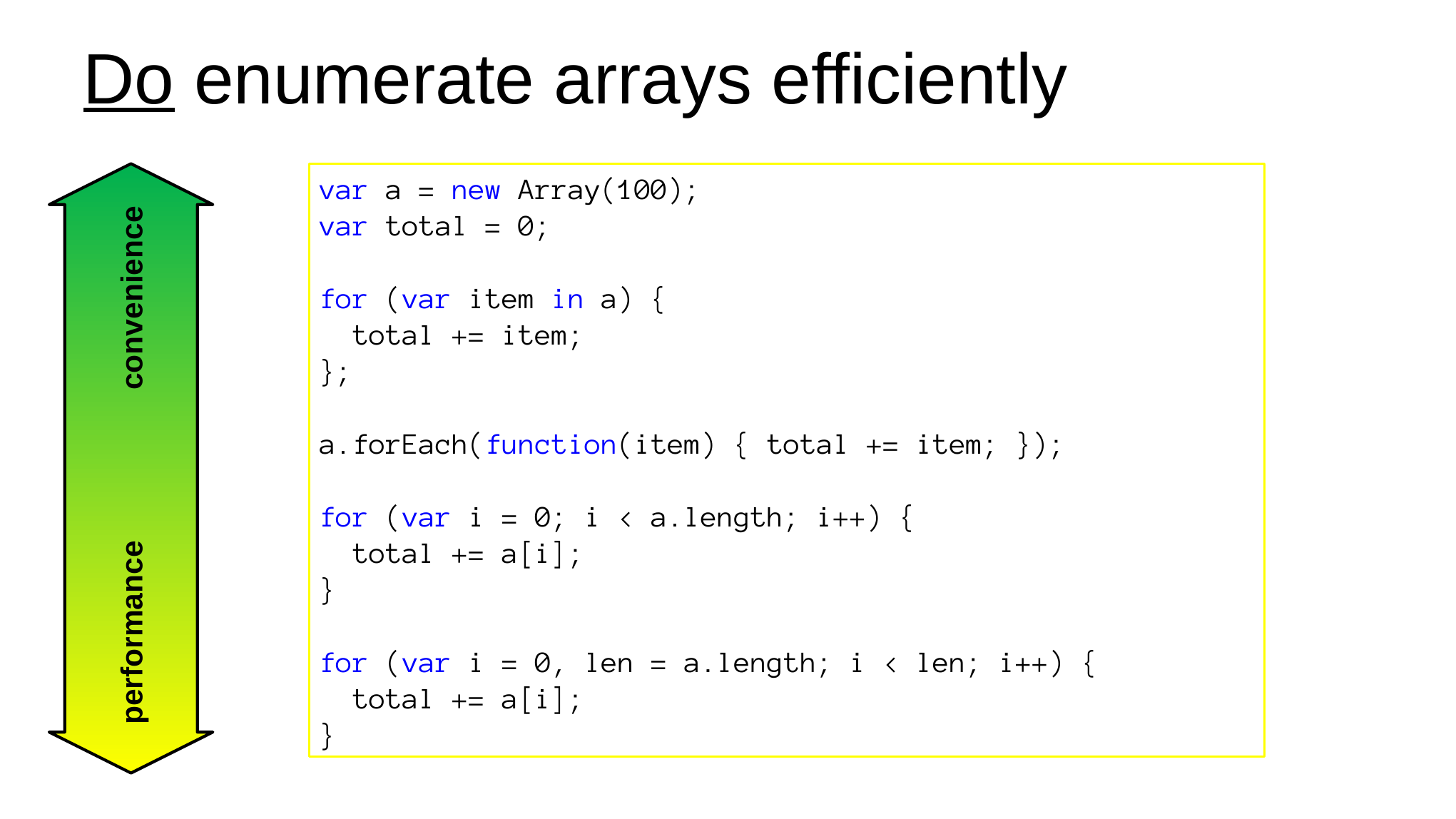

# Do enumerate arrays efficiently
var a = new Array(100);
var total = 0;

for (var item in a) {
  total += item;
};

a.forEach(function(item) { total += item; });

for (var i = 0; i < a.length; i++) {
  total += a[i];
}

for (var i = 0, len = a.length; i < len; i++) {
  total += a[i];
}
convenience

performance